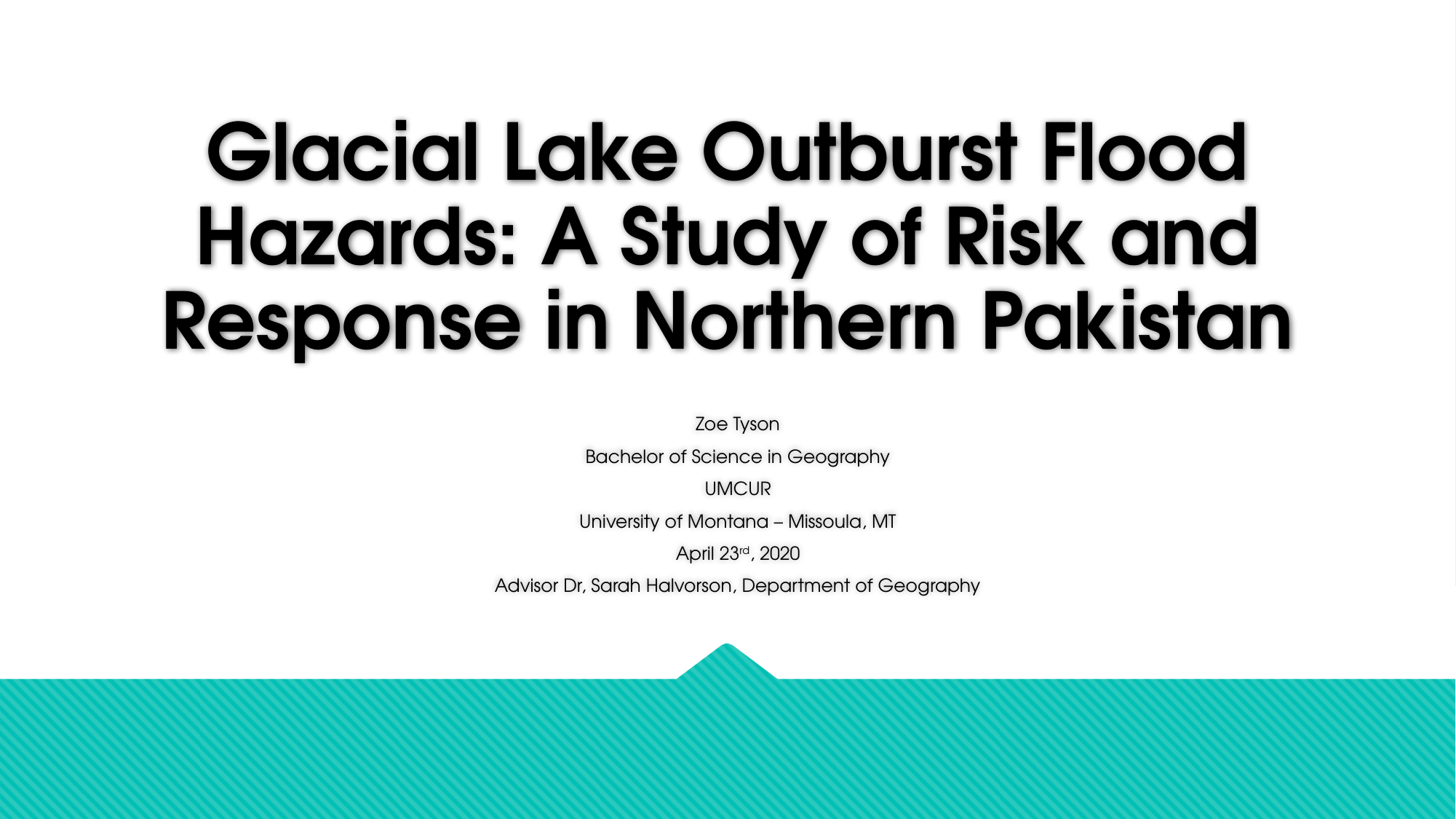

# Glacial Lake Outburst Flood Hazards: A Study of Risk and Response in Northern Pakistan
Zoe Tyson
Bachelor of Science in Geography
UMCUR
University of Montana – Missoula, MT
April 23rd, 2020
Advisor Dr, Sarah Halvorson, Department of Geography